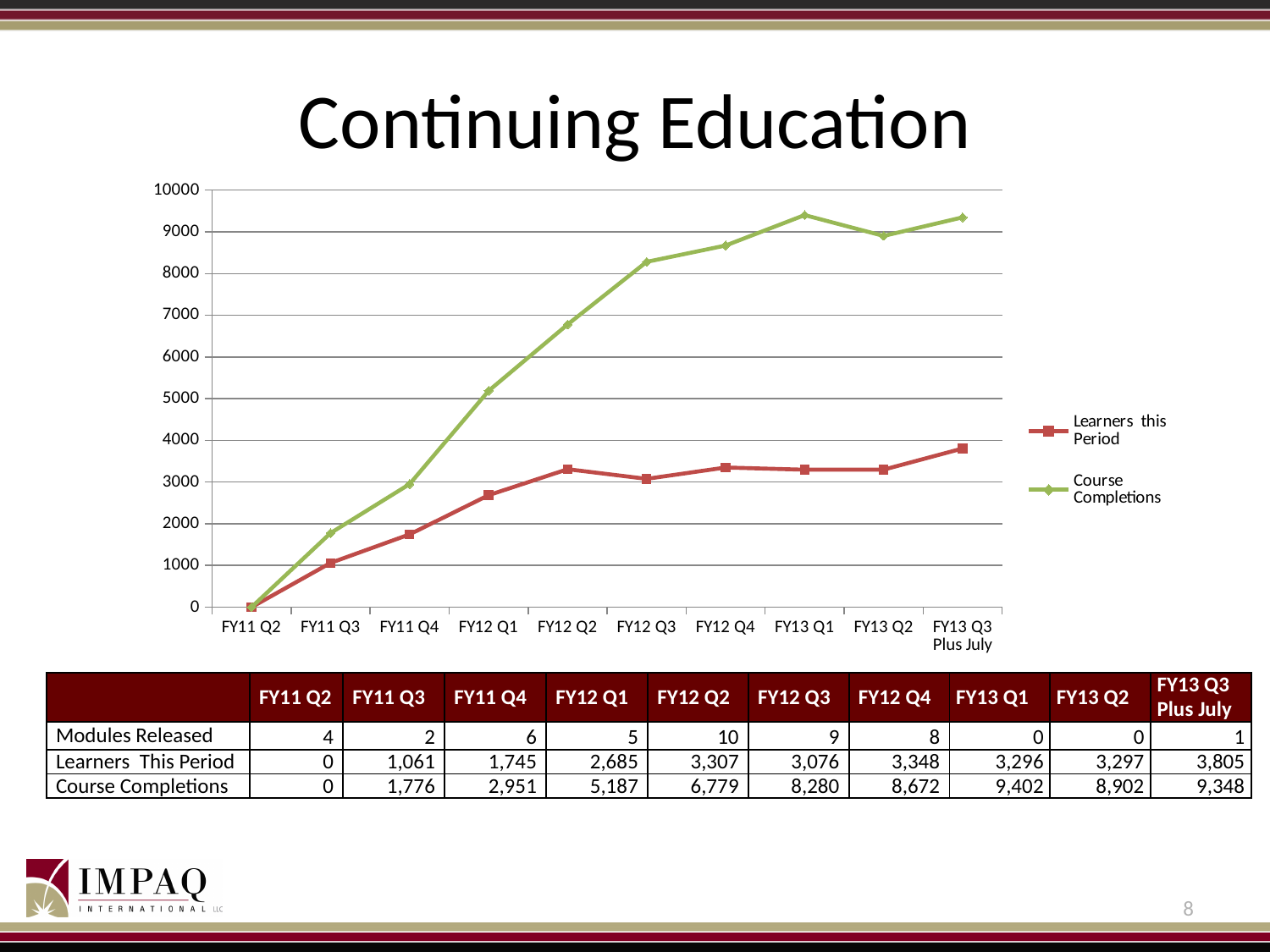

# Continuing Education

### Chart

| Category | Learners  this Period | Course Completions |
|---|---|---|
| FY11 Q2 | 0.0 | 0.0 |
| FY11 Q3 | 1061.0 | 1776.0 |
| FY11 Q4 | 1745.0 | 2951.0 |
| FY12 Q1 | 2685.0 | 5187.0 |
| FY12 Q2 | 3307.0 | 6779.0 |
| FY12 Q3 | 3076.0 | 8280.0 |
| FY12 Q4 | 3348.0 | 8672.0 |
| FY13 Q1 | 3296.0 | 9402.0 |
| FY13 Q2 | 3297.0 | 8902.0 |
| FY13 Q3 Plus July | 3805.0 | 9348.0 |
|  | FY11 Q2 | FY11 Q3 | FY11 Q4 | FY12 Q1 | FY12 Q2 | FY12 Q3 | FY12 Q4 | FY13 Q1 | FY13 Q2 | FY13 Q3 Plus July |
| --- | --- | --- | --- | --- | --- | --- | --- | --- | --- | --- |
| Modules Released | 4 | 2 | 6 | 5 | 10 | 9 | 8 | 0 | 0 | 1 |
| Learners  This Period | 0 | 1,061 | 1,745 | 2,685 | 3,307 | 3,076 | 3,348 | 3,296 | 3,297 | 3,805 |
| Course Completions | 0 | 1,776 | 2,951 | 5,187 | 6,779 | 8,280 | 8,672 | 9,402 | 8,902 | 9,348 |
8